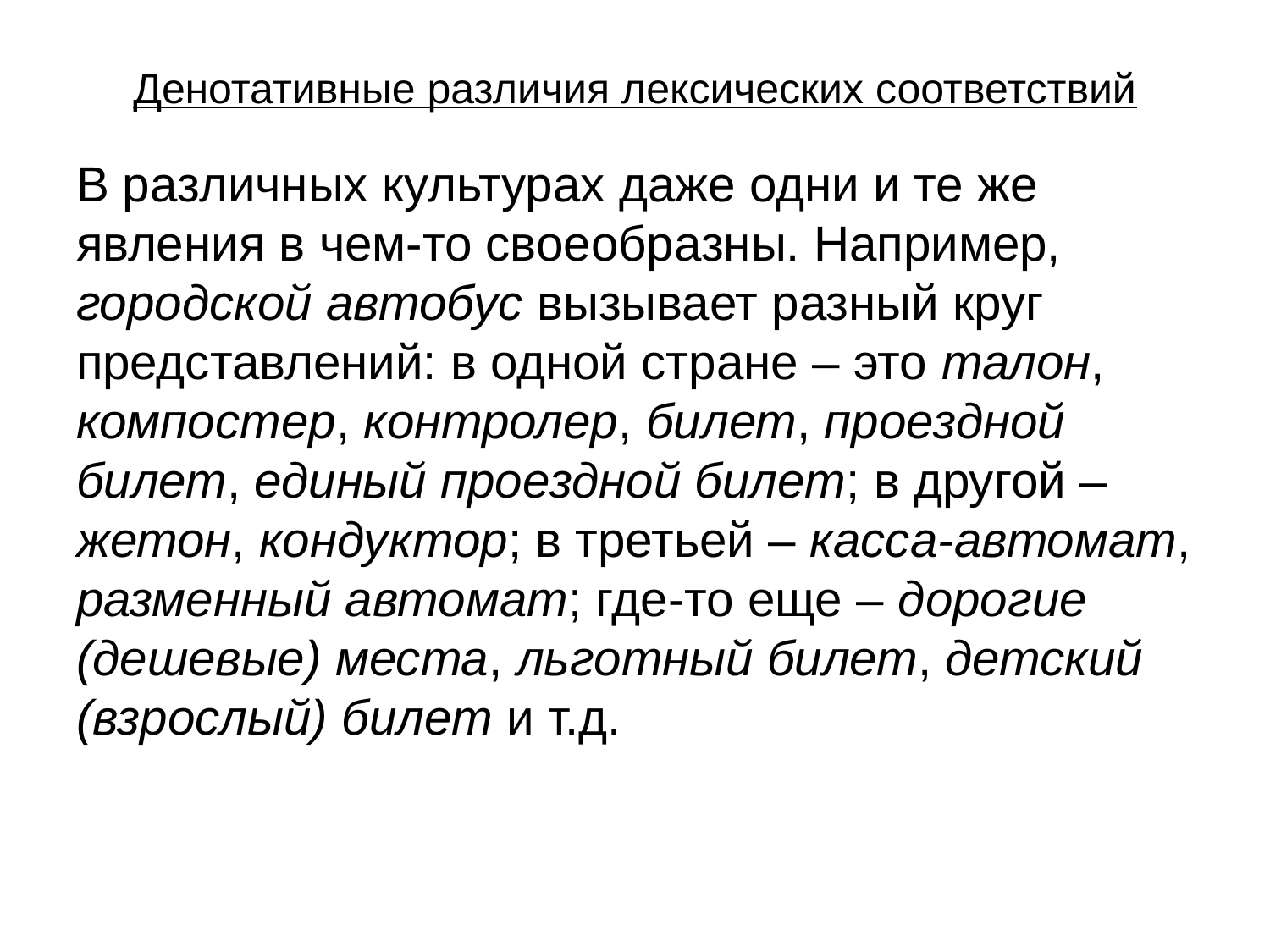

# Денотативные различия лексических соответствий
В различных культурах даже одни и те же явления в чем-то своеобразны. Например, городской автобус вызывает разный круг представлений: в одной стране – это талон, компостер, контролер, билет, проездной билет, единый проездной билет; в другой – жетон, кондуктор; в третьей – касса-автомат, разменный автомат; где-то еще – дорогие (дешевые) места, льготный билет, детский (взрослый) билет и т.д.